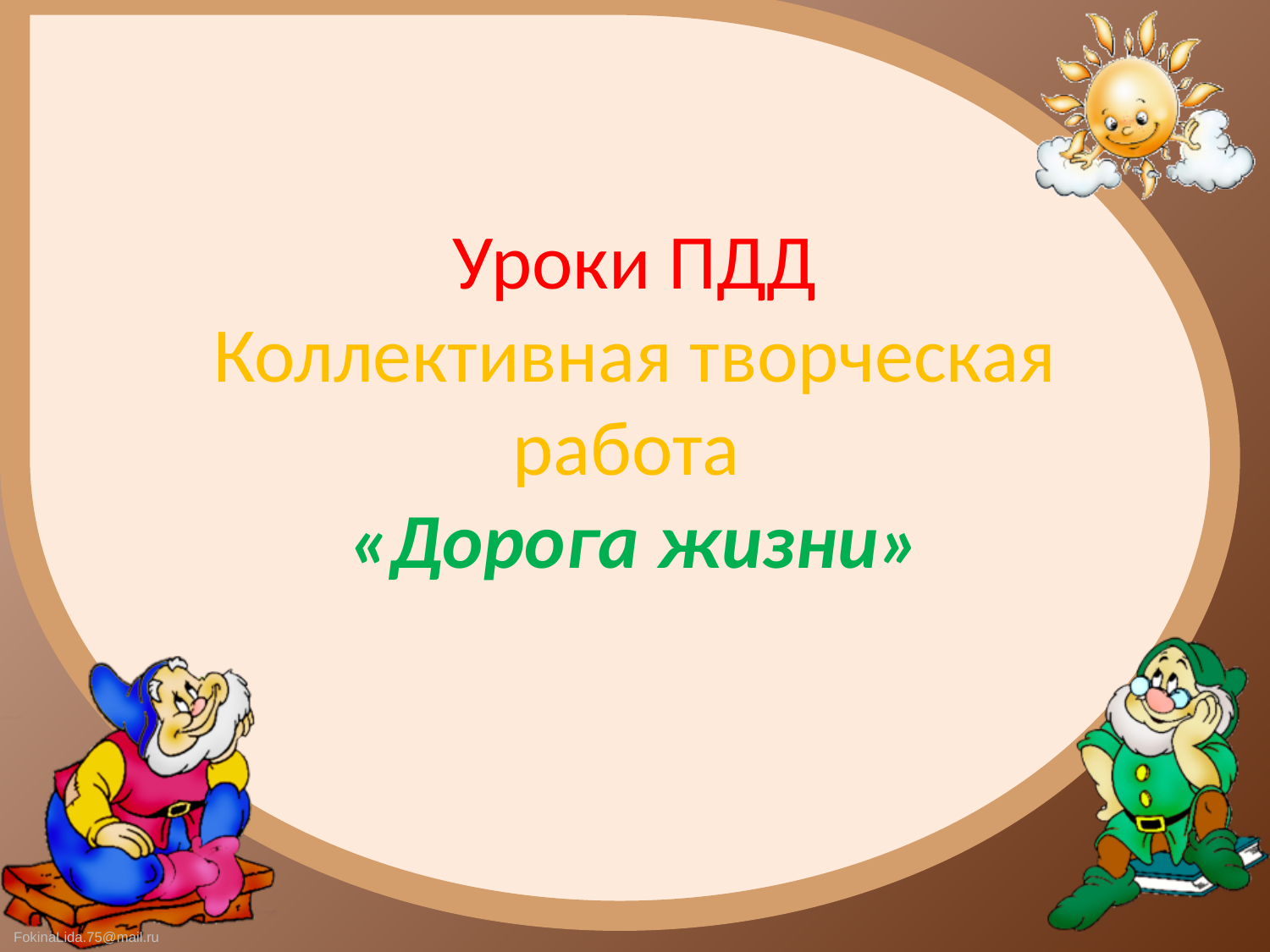

# Уроки ПДД Коллективная творческая работа «Дорога жизни»